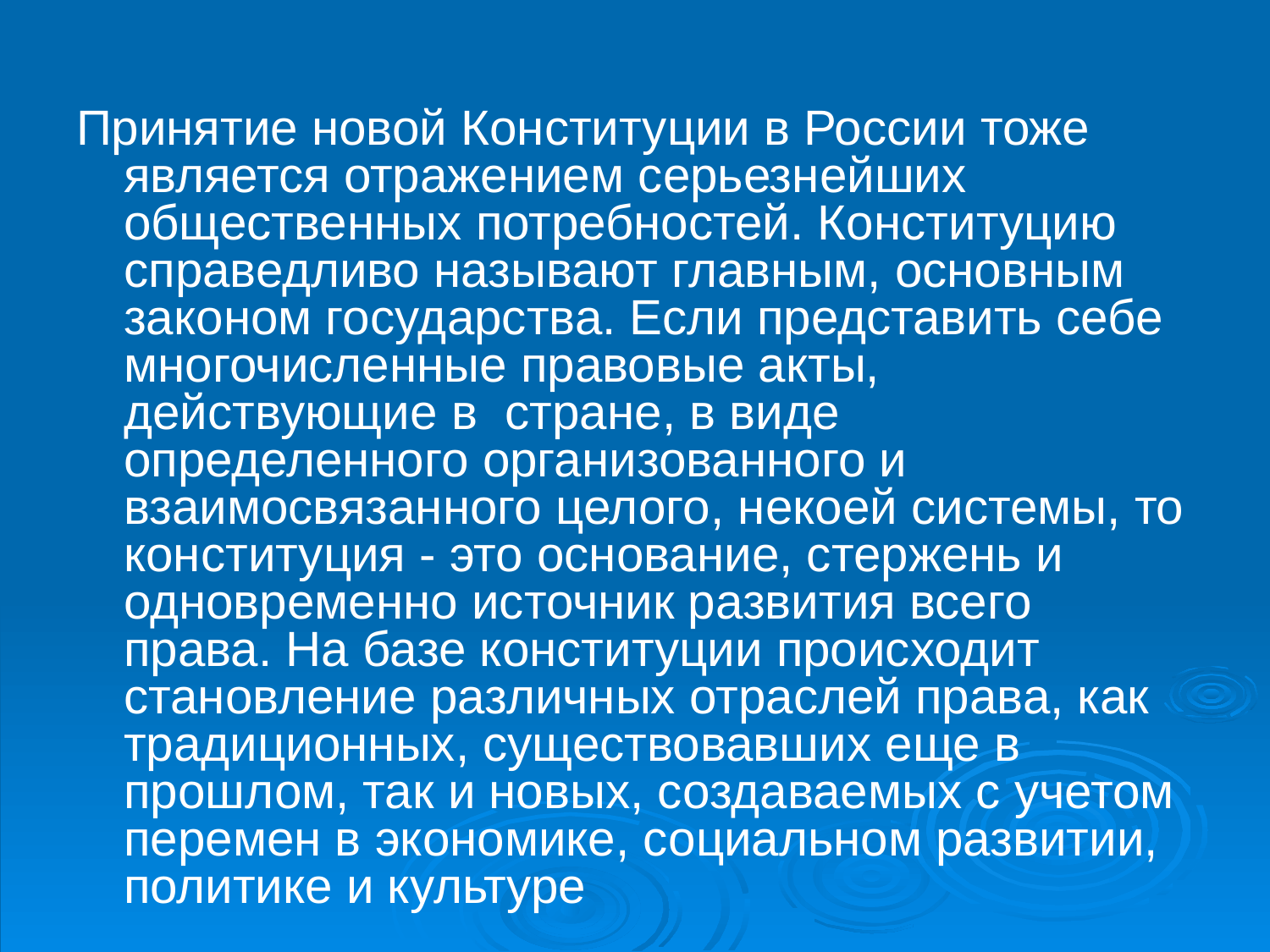

Принятие новой Конституции в России тоже является отражением серьезнейших общественных потребностей. Конституцию справедливо называют главным, основным законом государства. Если представить себе многочисленные правовые акты, действующие в  стране, в виде определенного организованного и взаимосвязанного целого, некоей системы, то конституция - это основание, стержень и одновременно источник развития всего права. На базе конституции происходит становление различных отраслей права, как традиционных, существовавших еще в прошлом, так и новых, создаваемых с учетом перемен в экономике, социальном развитии, политике и культуре